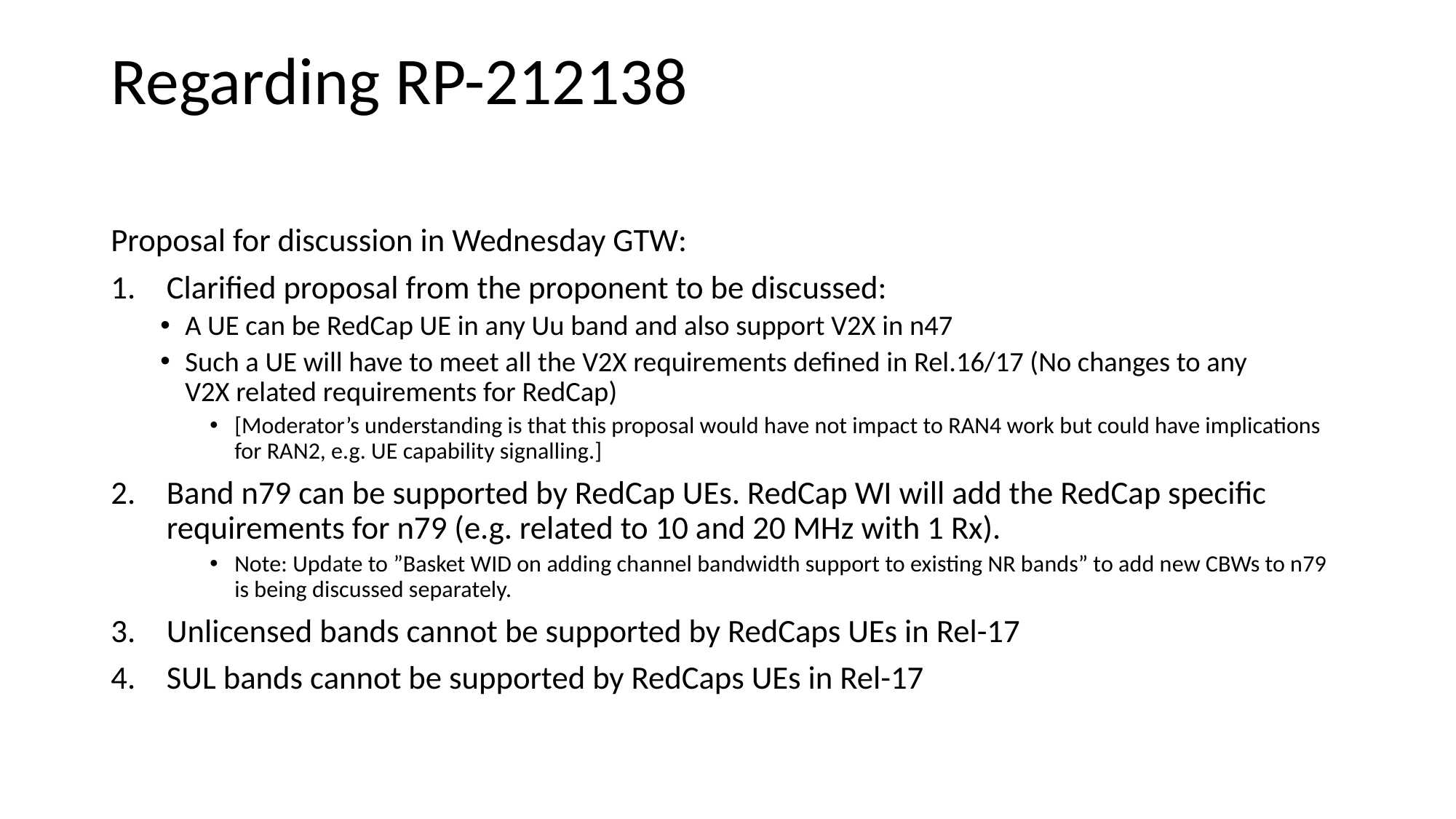

# Regarding RP-212138
Proposal for discussion in Wednesday GTW:
Clarified proposal from the proponent to be discussed:
A UE can be RedCap UE in any Uu band and also support V2X in n47
Such a UE will have to meet all the V2X requirements defined in Rel.16/17 (No changes to any
V2X related requirements for RedCap)
[Moderator’s understanding is that this proposal would have not impact to RAN4 work but could have implications for RAN2, e.g. UE capability signalling.]
Band n79 can be supported by RedCap UEs. RedCap WI will add the RedCap specific requirements for n79 (e.g. related to 10 and 20 MHz with 1 Rx).
Note: Update to ”Basket WID on adding channel bandwidth support to existing NR bands” to add new CBWs to n79 is being discussed separately.
Unlicensed bands cannot be supported by RedCaps UEs in Rel-17
SUL bands cannot be supported by RedCaps UEs in Rel-17